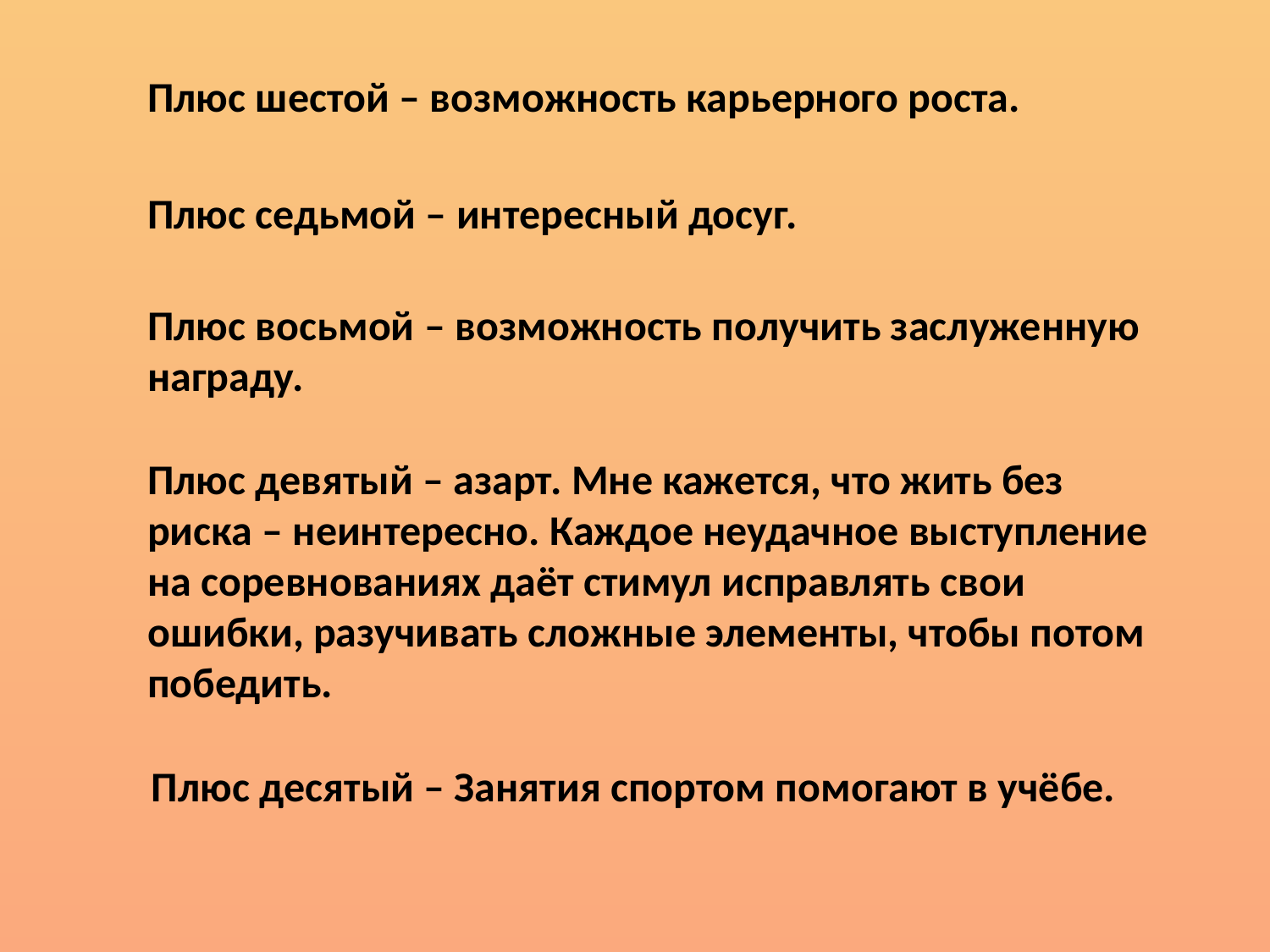

Плюс шестой – возможность карьерного роста.

Плюс седьмой – интересный досуг.
Плюс восьмой – возможность получить заслуженную награду.
Плюс девятый – азарт. Мне кажется, что жить без риска – неинтересно. Каждое неудачное выступление на соревнованиях даёт стимул исправлять свои ошибки, разучивать сложные элементы, чтобы потом победить.
Плюс десятый – Занятия спортом помогают в учёбе.